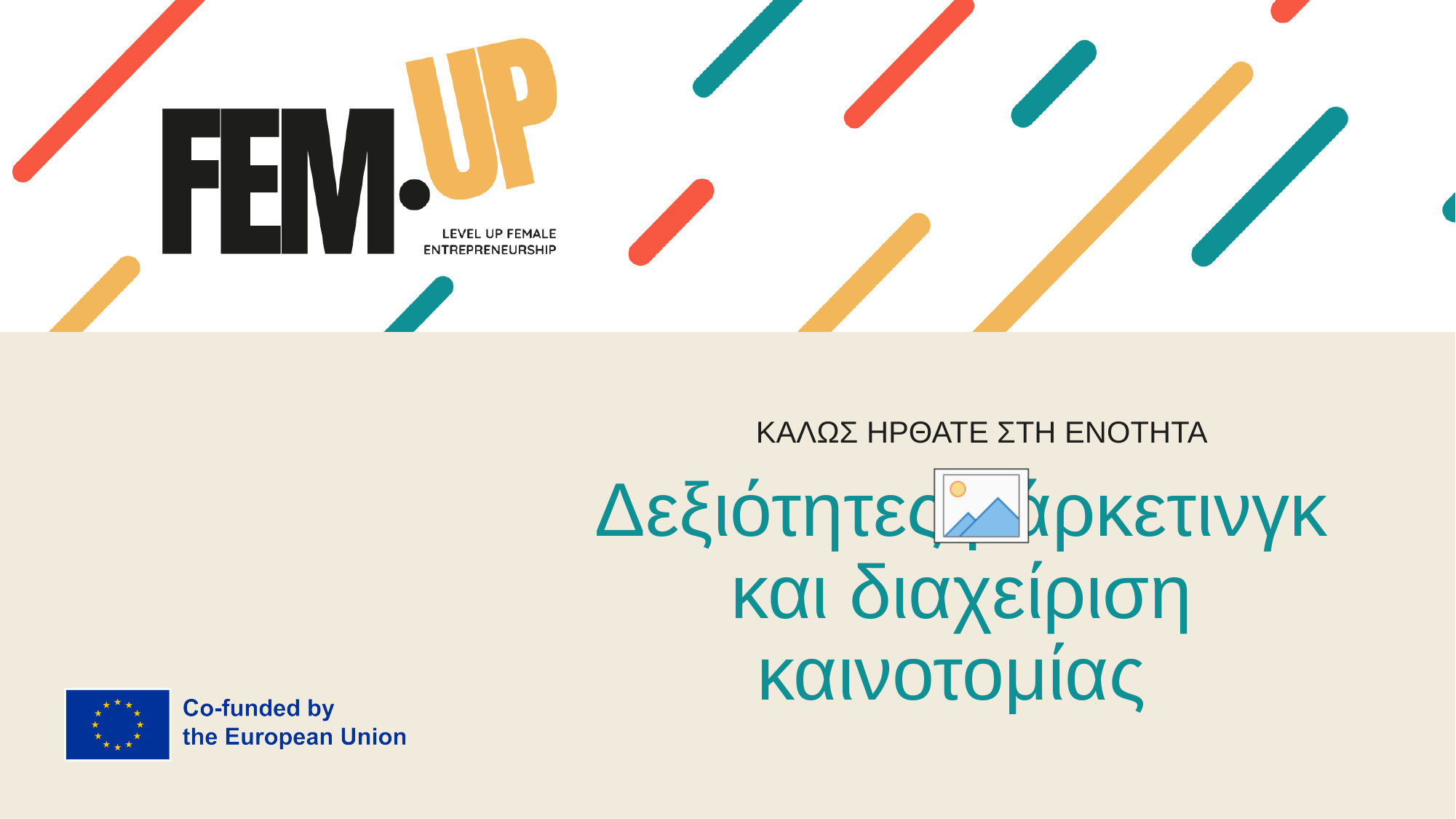

ΚΑΛΩΣ ΗΡΘΑΤΕ ΣΤΗ ΕΝΟΤΗΤΑ
# Δεξιότητες μάρκετινγκ και διαχείριση καινοτομίας